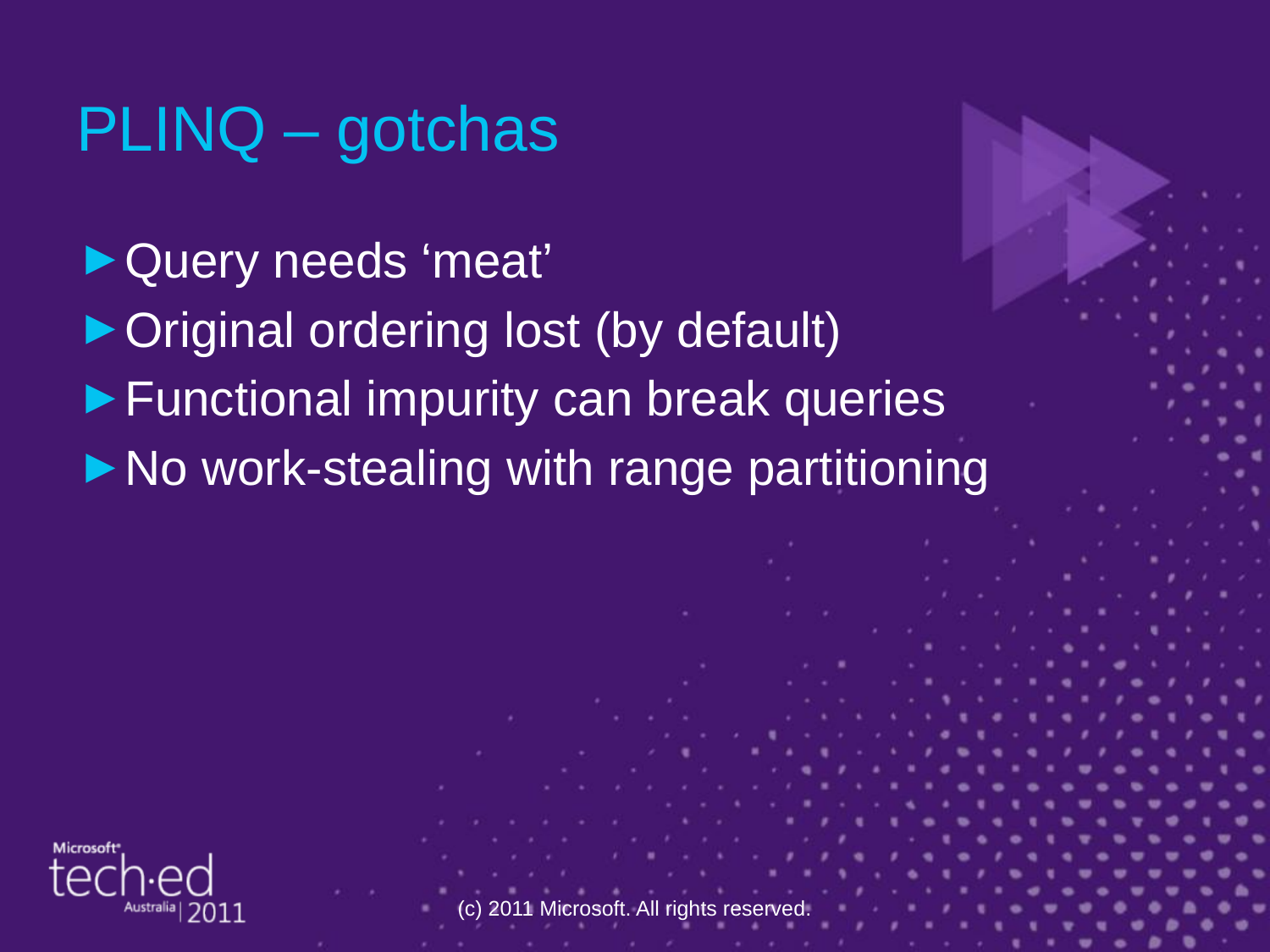

# PLINQ – gotchas
Query needs ‘meat’
Original ordering lost (by default)
Functional impurity can break queries
No work-stealing with range partitioning

(c) 2011 Microsoft. All rights reserved.